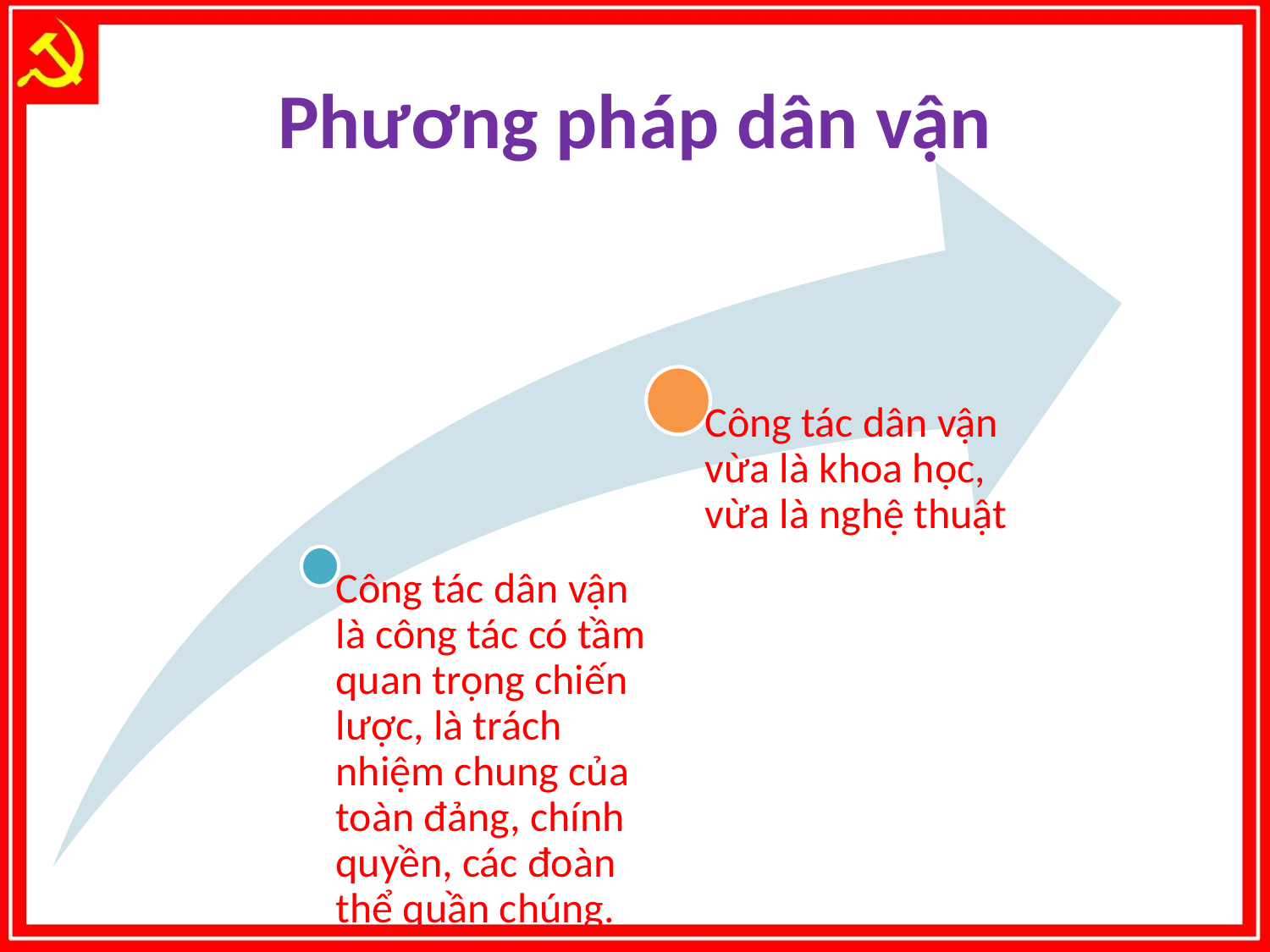

# Phương pháp dân vận

Công tác dân vận vừa là khoa học, vừa là nghệ thuật

Công tác dân vận là công tác có tầm quan trọng chiến lược, là trách nhiệm chung của toàn đảng, chính quyền, các đoàn thể quần chúng.